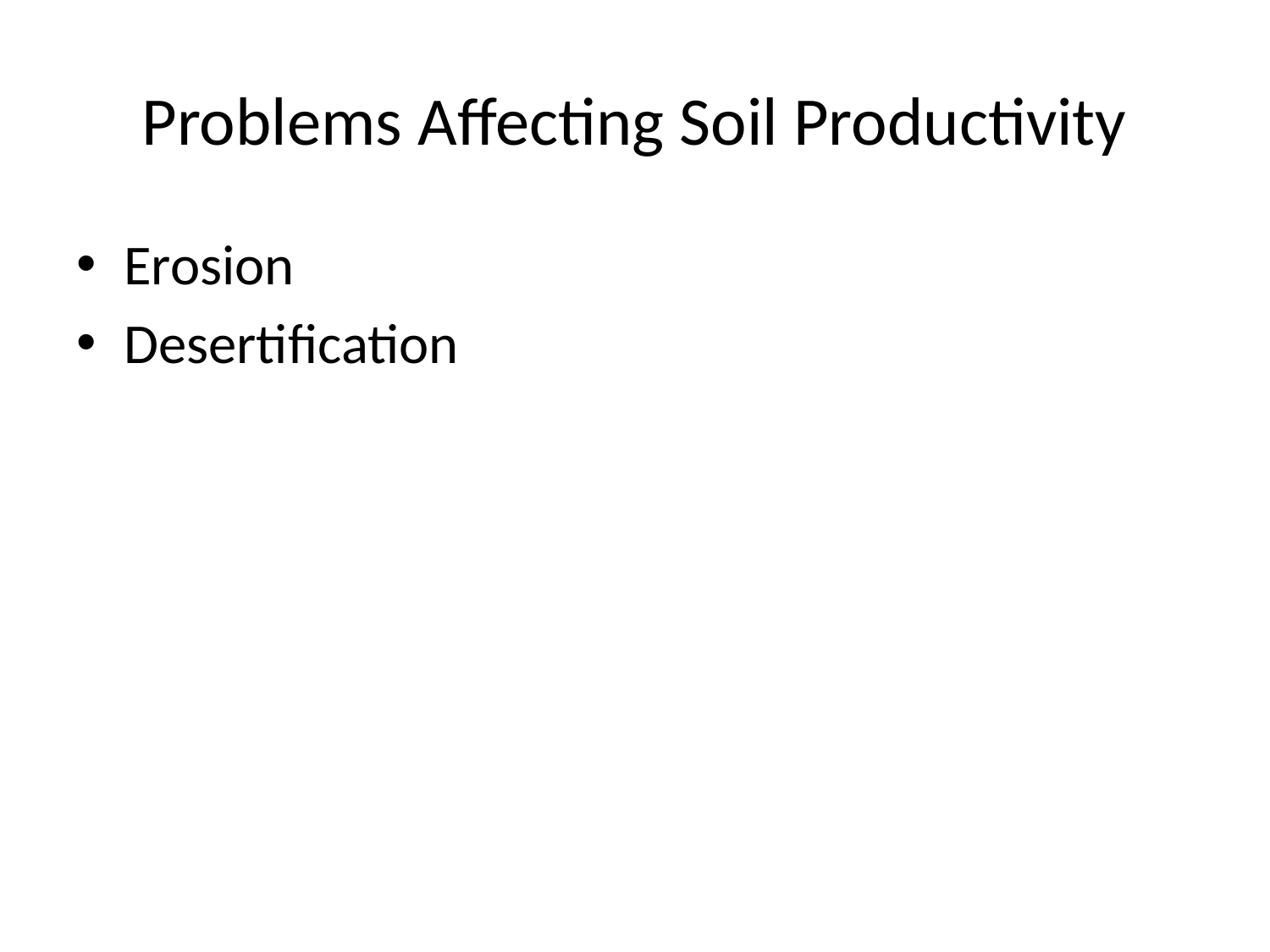

# Problems Affecting Soil Productivity
Erosion
Desertification